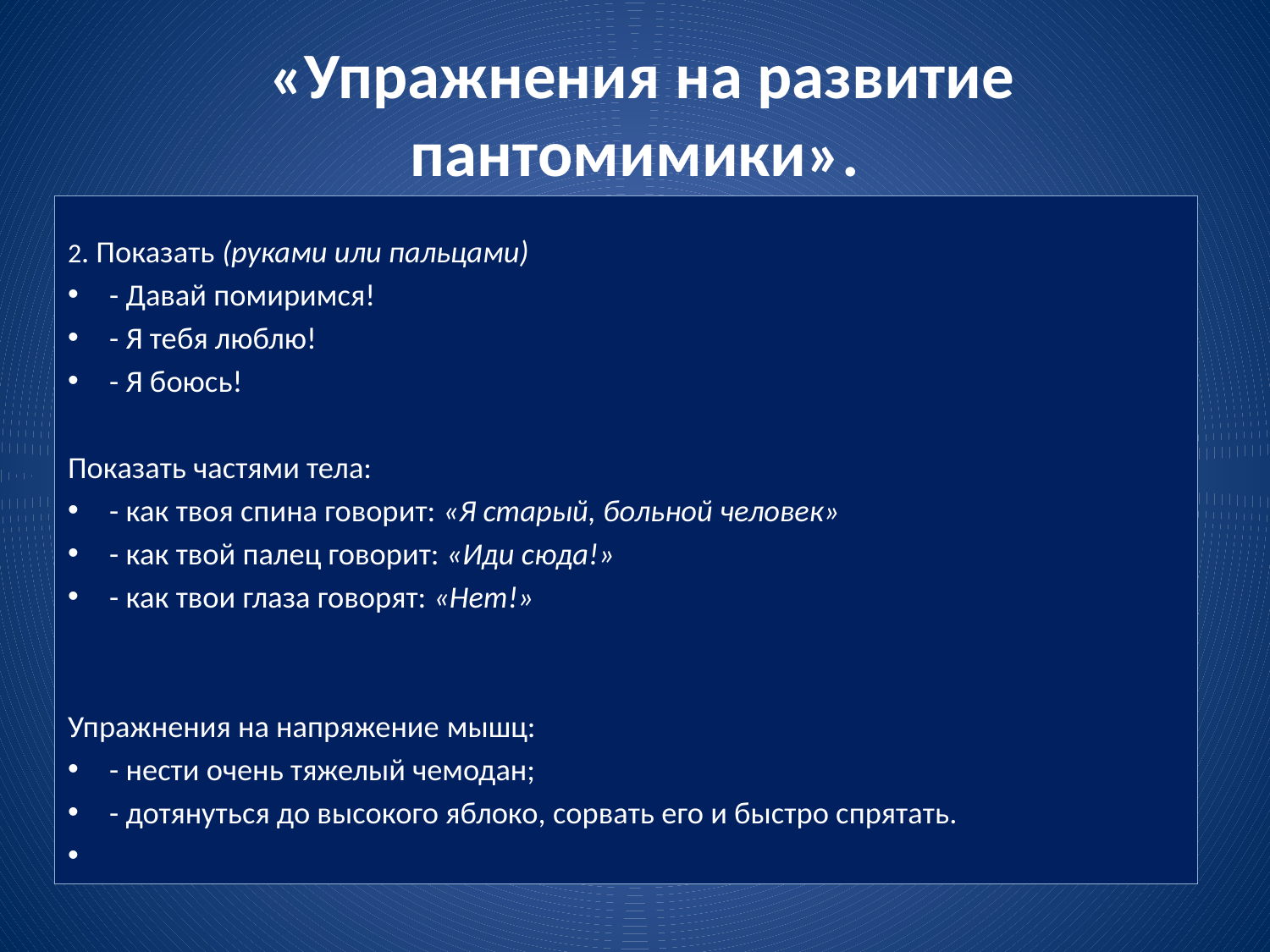

# «Упражнения на развитие пантомимики».

2. Показать (руками или пальцами)
- Давай помиримся!
- Я тебя люблю!
- Я боюсь!

Показать частями тела:
- как твоя спина говорит: «Я старый, больной человек»
- как твой палец говорит: «Иди сюда!»
- как твои глаза говорят: «Нет!»

Упражнения на напряжение мышц:
- нести очень тяжелый чемодан;
- дотянуться до высокого яблоко, сорвать его и быстро спрятать.